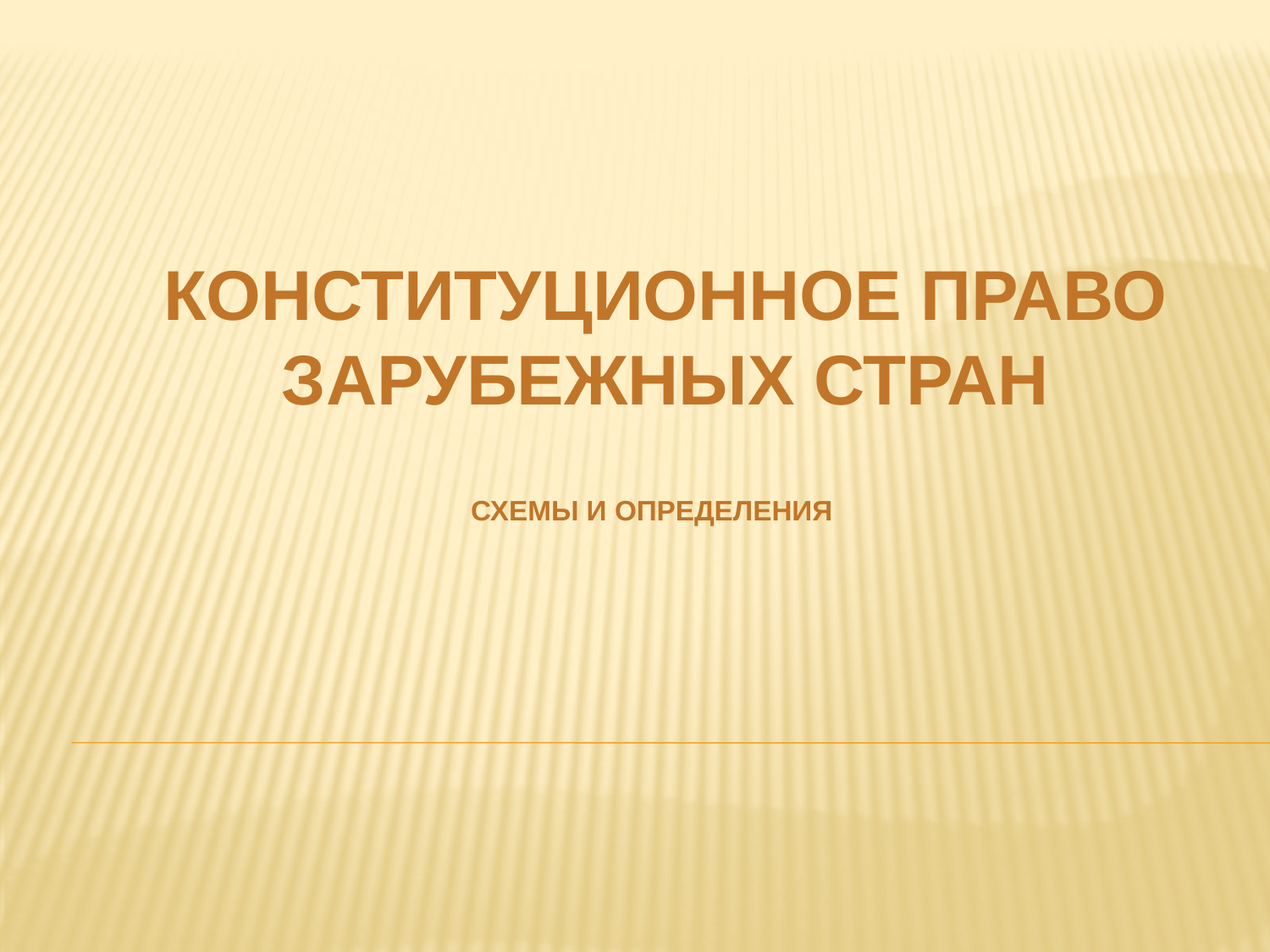

КОНСТИТУЦИОННОЕ ПРАВО ЗАРУБЕЖНЫХ СТРАН
СХЕМЫ И ОПРЕДЕЛЕНИЯ